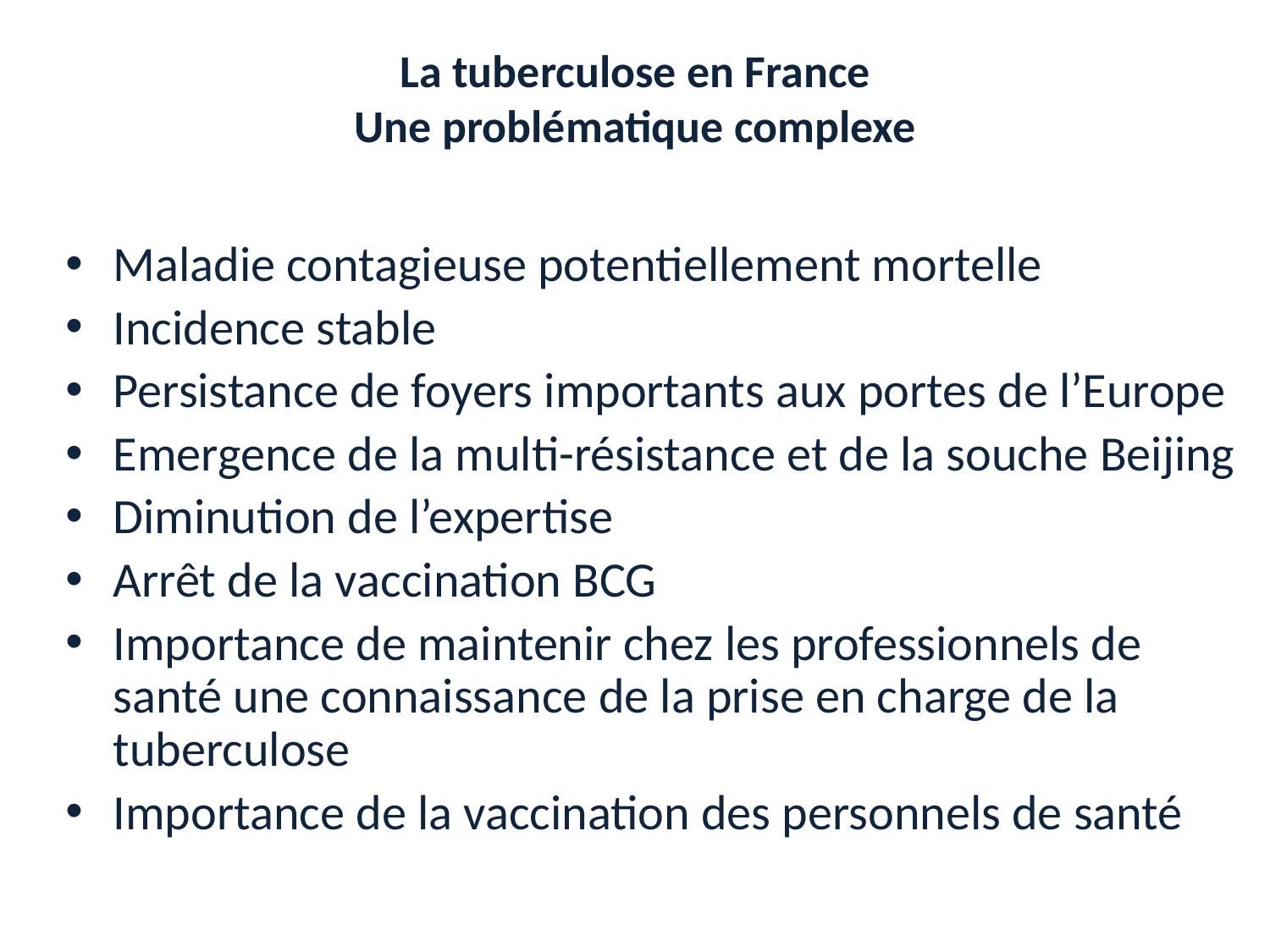

# La tuberculose en France Une problématique complexe
Maladie contagieuse potentiellement mortelle
Incidence stable
Persistance de foyers importants aux portes de l’Europe
Emergence de la multi-résistance et de la souche Beijing
Diminution de l’expertise
Arrêt de la vaccination BCG
Importance de maintenir chez les professionnels de santé une connaissance de la prise en charge de la tuberculose
Importance de la vaccination des personnels de santé